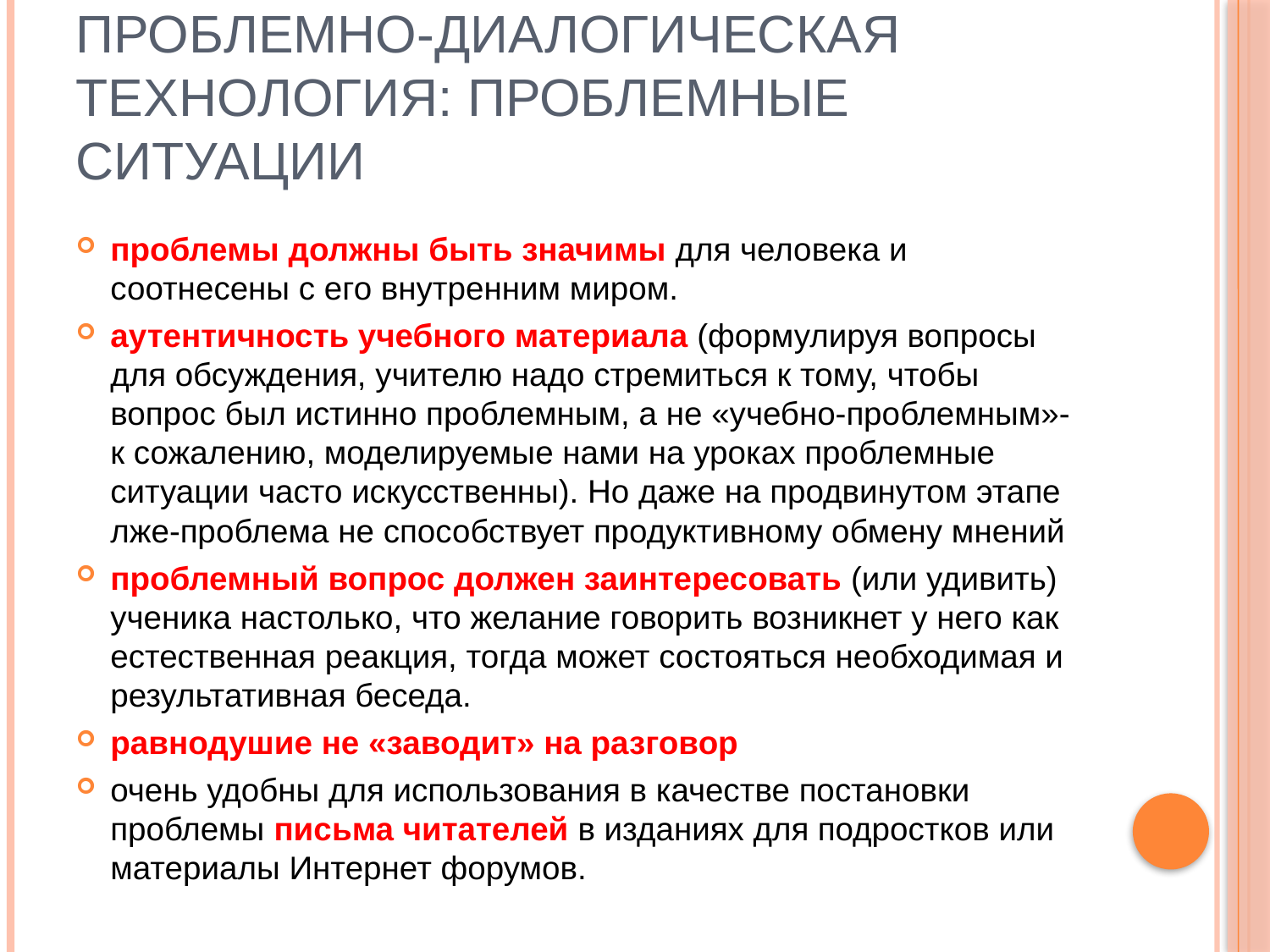

# Проблемно-диалогическая технология: проблемные ситуации
проблемы должны быть значимы для человека и соотнесены с его внутренним миром.
аутентичность учебного материала (формулируя вопросы для обсуждения, учителю надо стремиться к тому, чтобы вопрос был истинно проблемным, а не «учебно-проблемным»- к сожалению, моделируемые нами на уроках проблемные ситуации часто искусственны). Но даже на продвинутом этапе лже-проблема не способствует продуктивному обмену мнений
проблемный вопрос должен заинтересовать (или удивить) ученика настолько, что желание говорить возникнет у него как естественная реакция, тогда может состояться необходимая и результативная беседа.
равнодушие не «заводит» на разговор
очень удобны для использования в качестве постановки проблемы письма читателей в изданиях для подростков или материалы Интернет форумов.